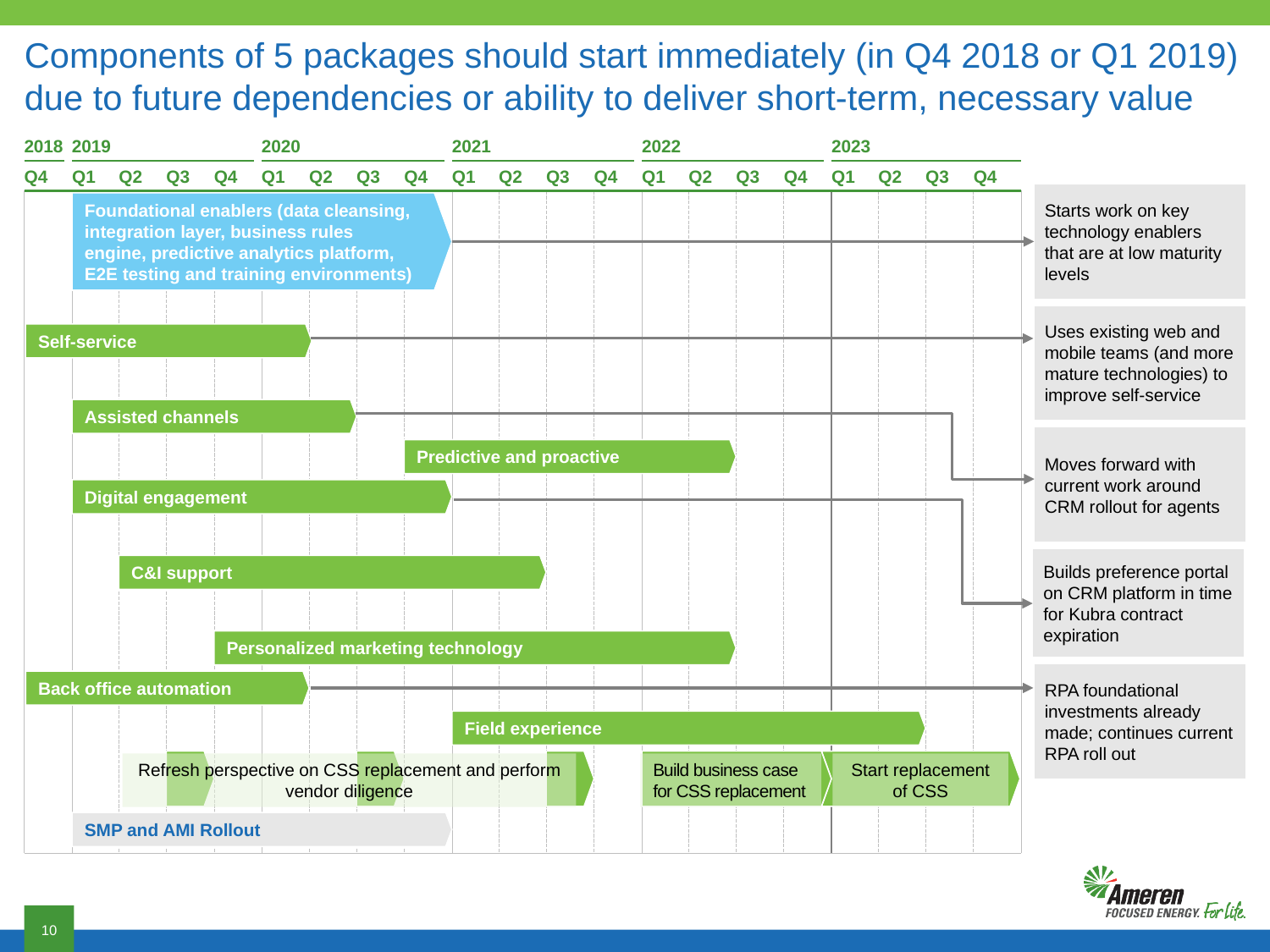

# Components of 5 packages should start immediately (in Q4 2018 or Q1 2019) due to future dependencies or ability to deliver short-term, necessary value
2018
2019
2020
2021
2022
2023
Q4
Q1
Q2
Q3
Q4
Q1
Q2
Q3
Q4
Q1
Q2
Q3
Q4
Q1
Q2
Q3
Q4
Q1
Q2
Q3
Q4
Starts work on key technology enablers that are at low maturity levels
Foundational enablers (data cleansing, integration layer, business rules engine, predictive analytics platform, E2E testing and training environments)
Uses existing web and mobile teams (and more mature technologies) to improve self-service
Self-service

Assisted channels

Moves forward with current work around CRM rollout for agents
Predictive and proactive
Digital engagement

Builds preference portal on CRM platform in time for Kubra contract expiration
C&I support
Personalized marketing technology
RPA foundational investments already made; continues current RPA roll out
Back office automation

Field experience

Refresh perspective on CSS replacement and perform vendor diligence
Build business case for CSS replacement
Start replacement of CSS
SMP and AMI Rollout